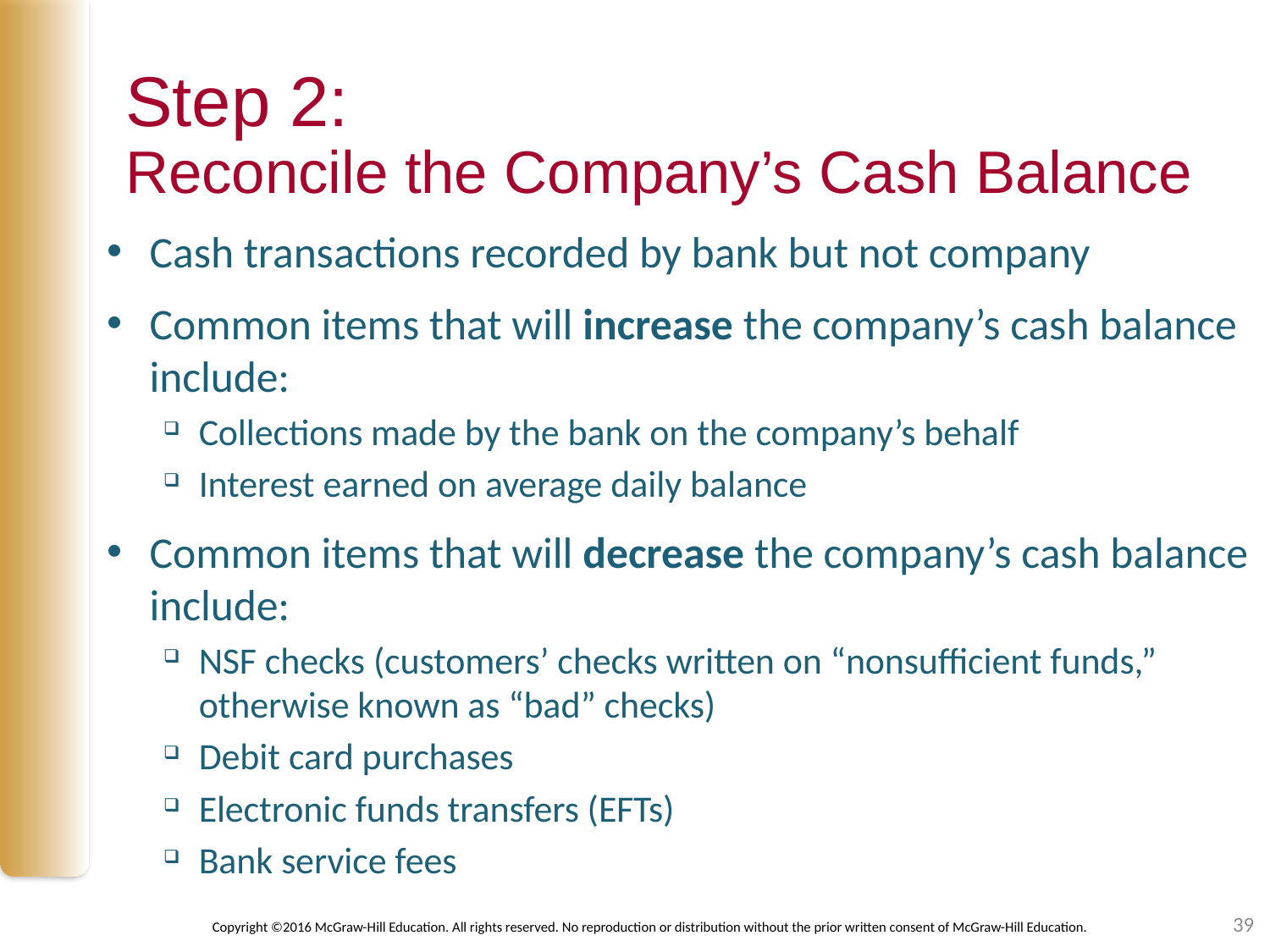

# Step 2: Reconcile the Company’s Cash Balance
Cash transactions recorded by bank but not company
Common items that will increase the company’s cash balance include:
Collections made by the bank on the company’s behalf
Interest earned on average daily balance
Common items that will decrease the company’s cash balance include:
NSF checks (customers’ checks written on “nonsufficient funds,” otherwise known as “bad” checks)
Debit card purchases
Electronic funds transfers (EFTs)
Bank service fees
39
Copyright ©2016 McGraw-Hill Education. All rights reserved. No reproduction or distribution without the prior written consent of McGraw-Hill Education.